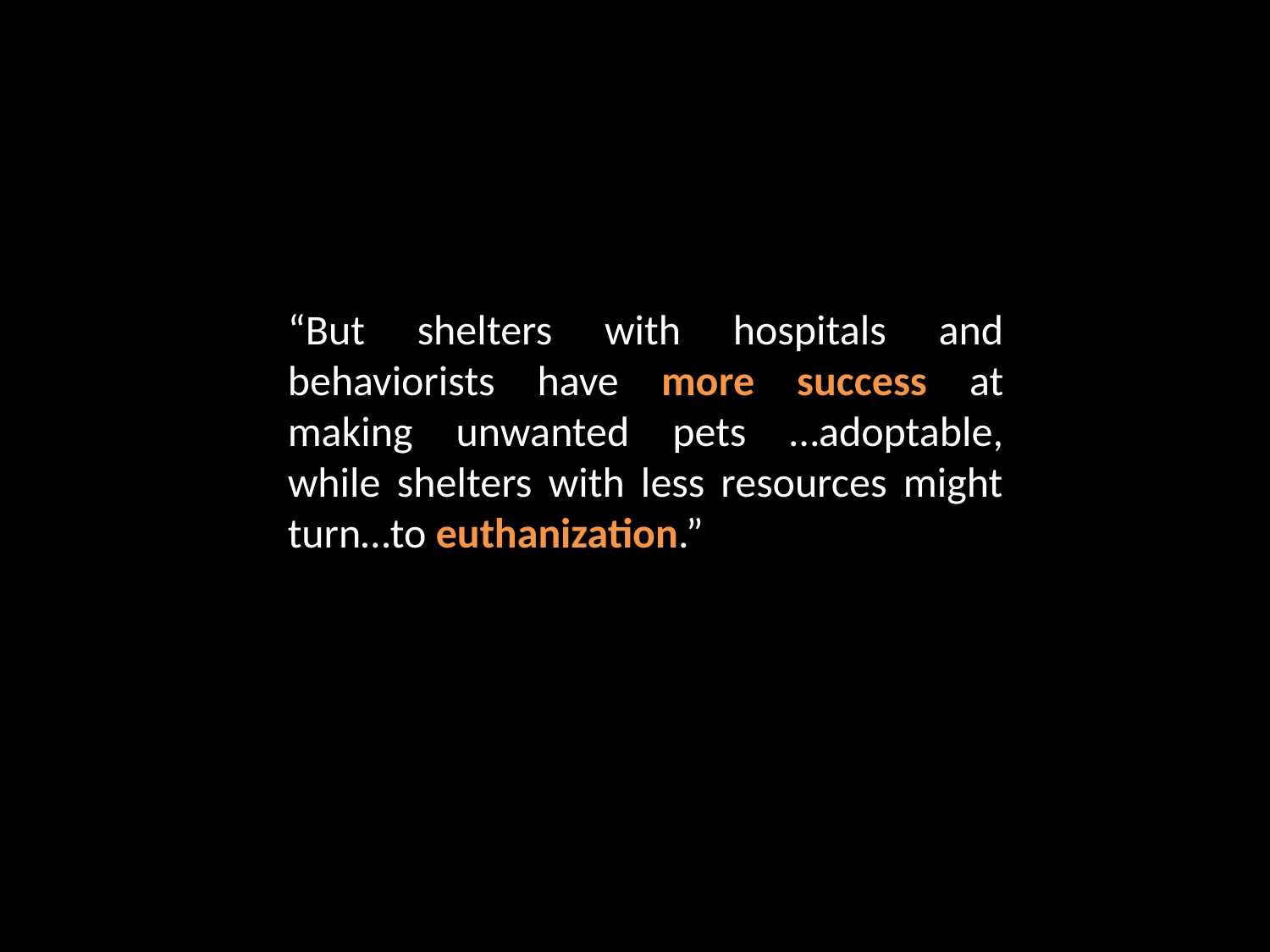

“But shelters with hospitals and behaviorists have more success at making unwanted pets …adoptable, while shelters with less resources might turn…to euthanization.”